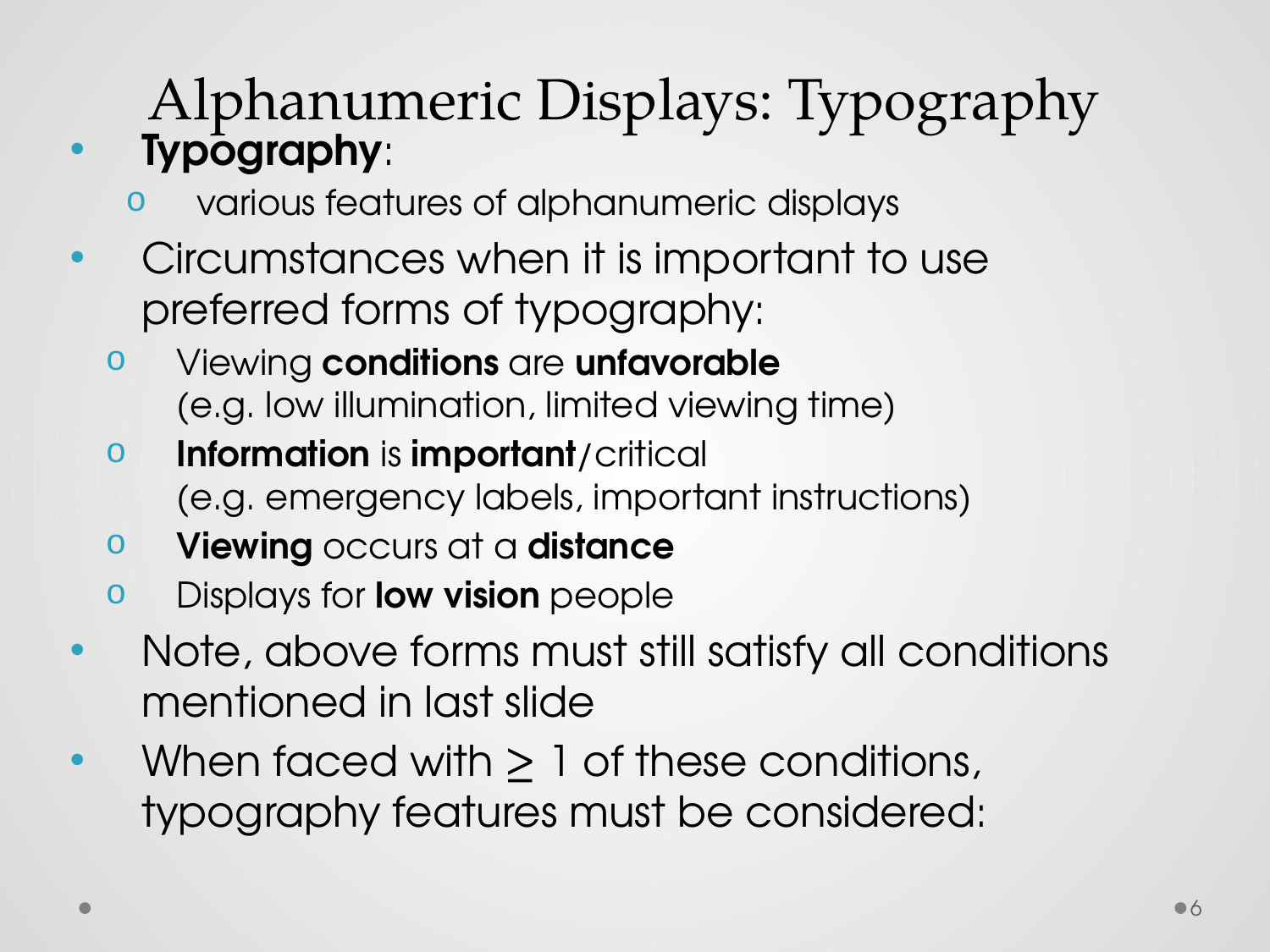

# Alphanumeric Displays: Typography

Typography:
various features of alphanumeric displays
Circumstances when it is important to use preferred forms of typography:
Viewing conditions are unfavorable
(e.g. low illumination, limited viewing time)
Information is important/critical
(e.g. emergency labels, important instructions)
Viewing occurs at a distance
Displays for low vision people
Note, above forms must still satisfy all conditions mentioned in last slide
When faced with ≥ 1 of these conditions, typography features must be considered:
6